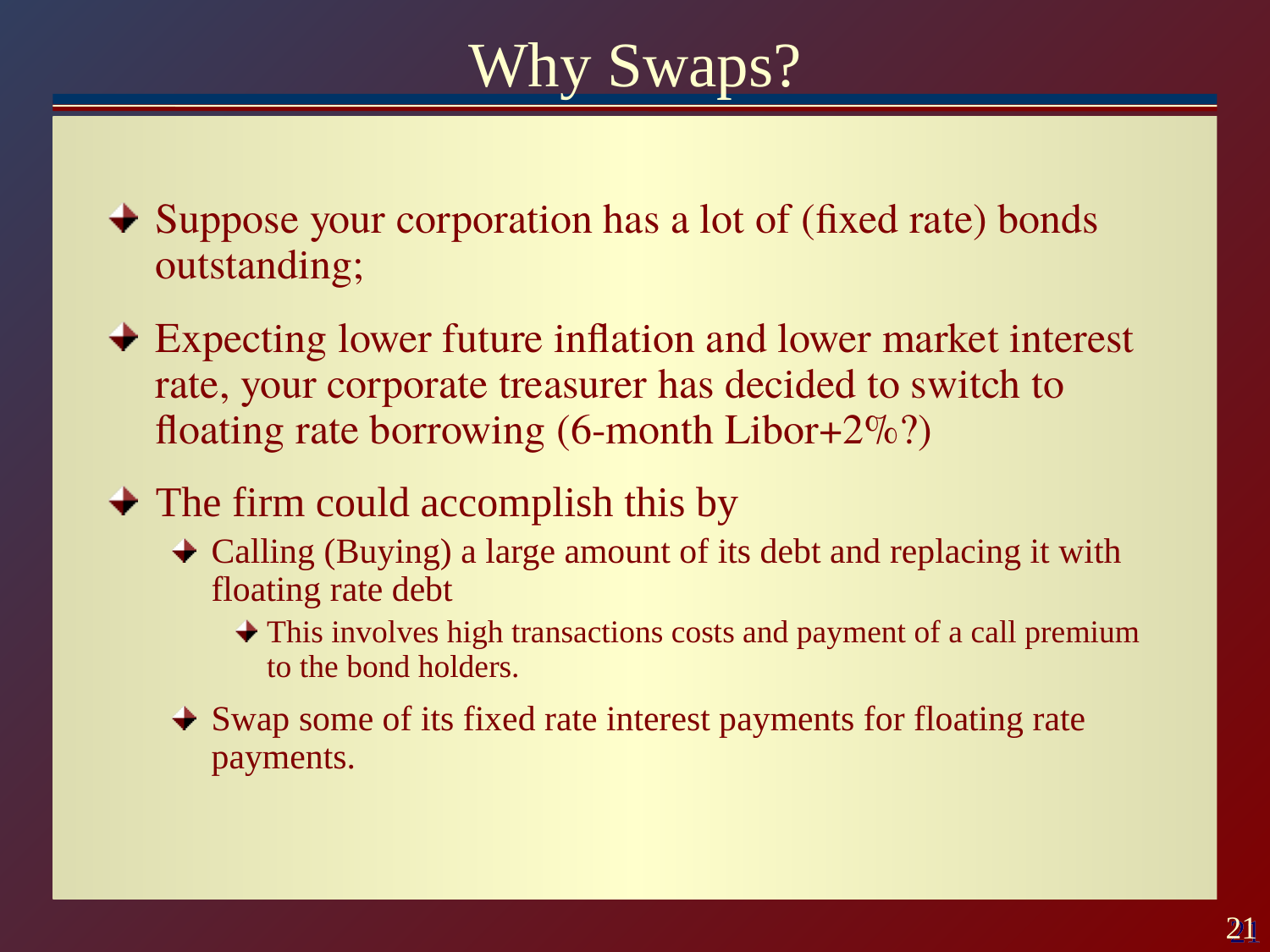

# Why Swaps?
Suppose your corporation has a lot of (fixed rate) bonds outstanding;
Expecting lower future inflation and lower market interest rate, your corporate treasurer has decided to switch to floating rate borrowing (6-month Libor+2%?)
The firm could accomplish this by
Calling (Buying) a large amount of its debt and replacing it with floating rate debt
This involves high transactions costs and payment of a call premium to the bond holders.
Swap some of its fixed rate interest payments for floating rate payments.